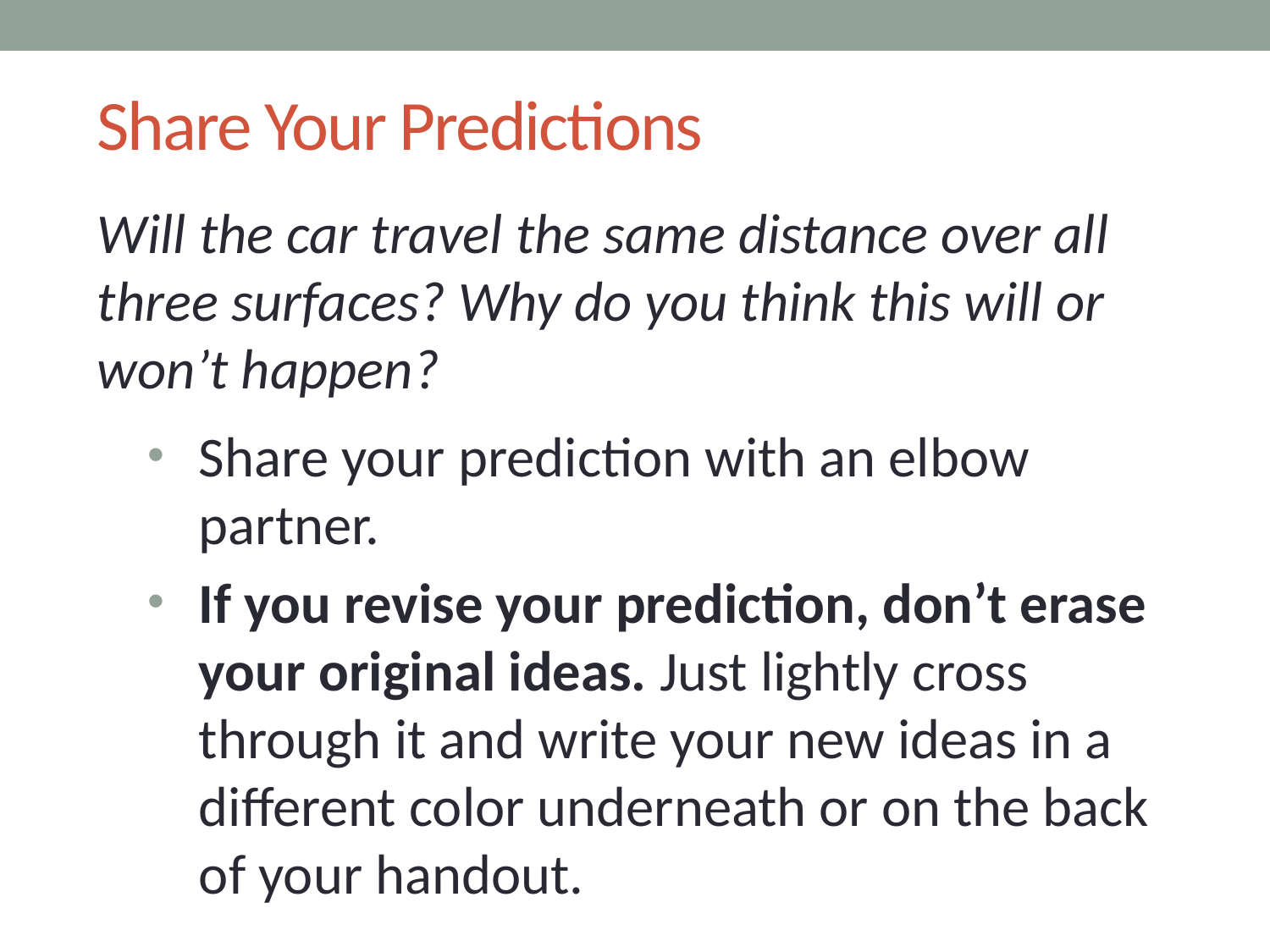

# Share Your Predictions
Will the car travel the same distance over all three surfaces? Why do you think this will or won’t happen?
Share your prediction with an elbow partner.
If you revise your prediction, don’t erase your original ideas. Just lightly cross through it and write your new ideas in a different color underneath or on the back
of your handout.